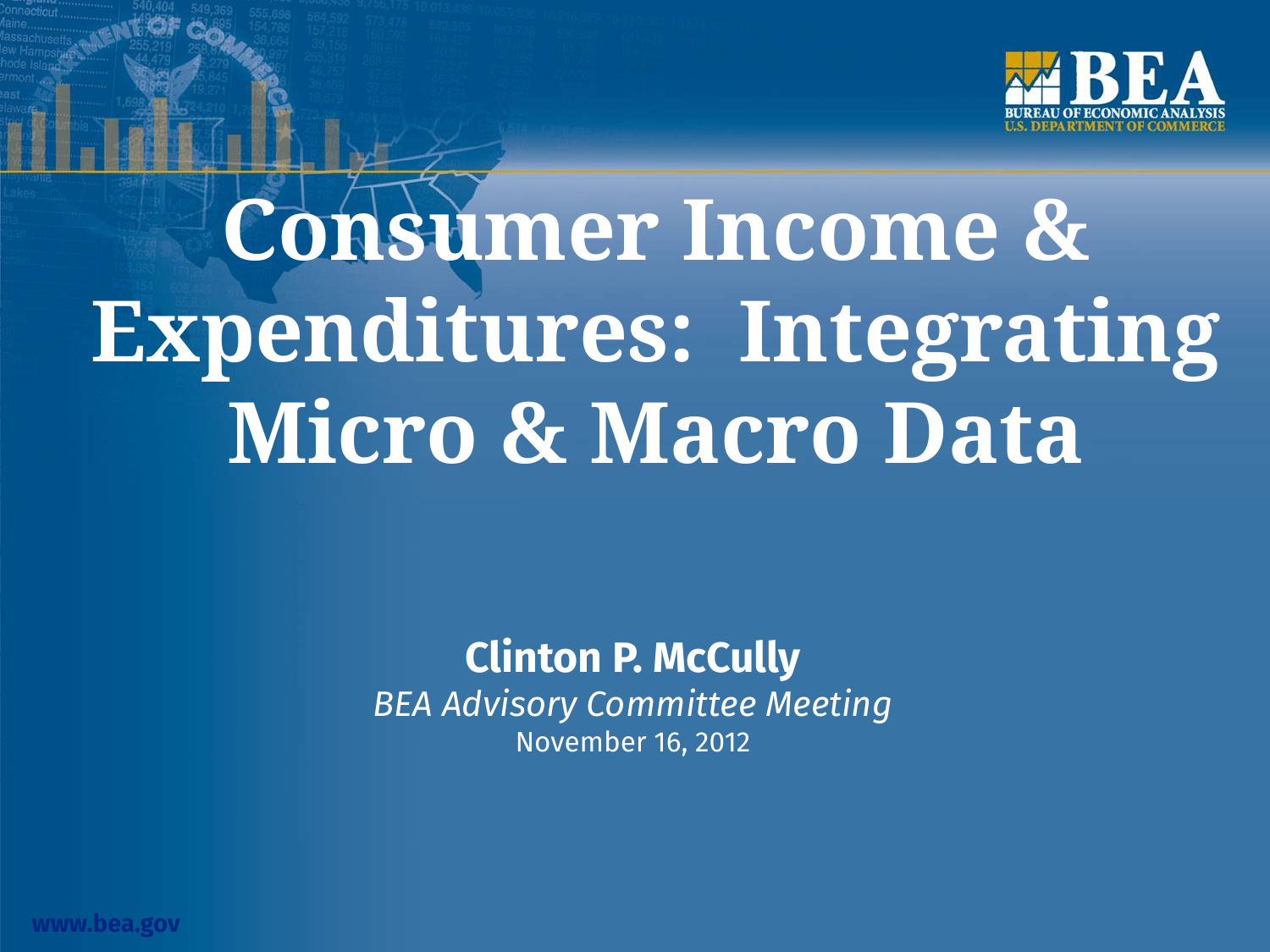

# Consumer Income & Expenditures:  Integrating Micro & Macro Data
Clinton P. McCully
BEA Advisory Committee Meeting
November 16, 2012